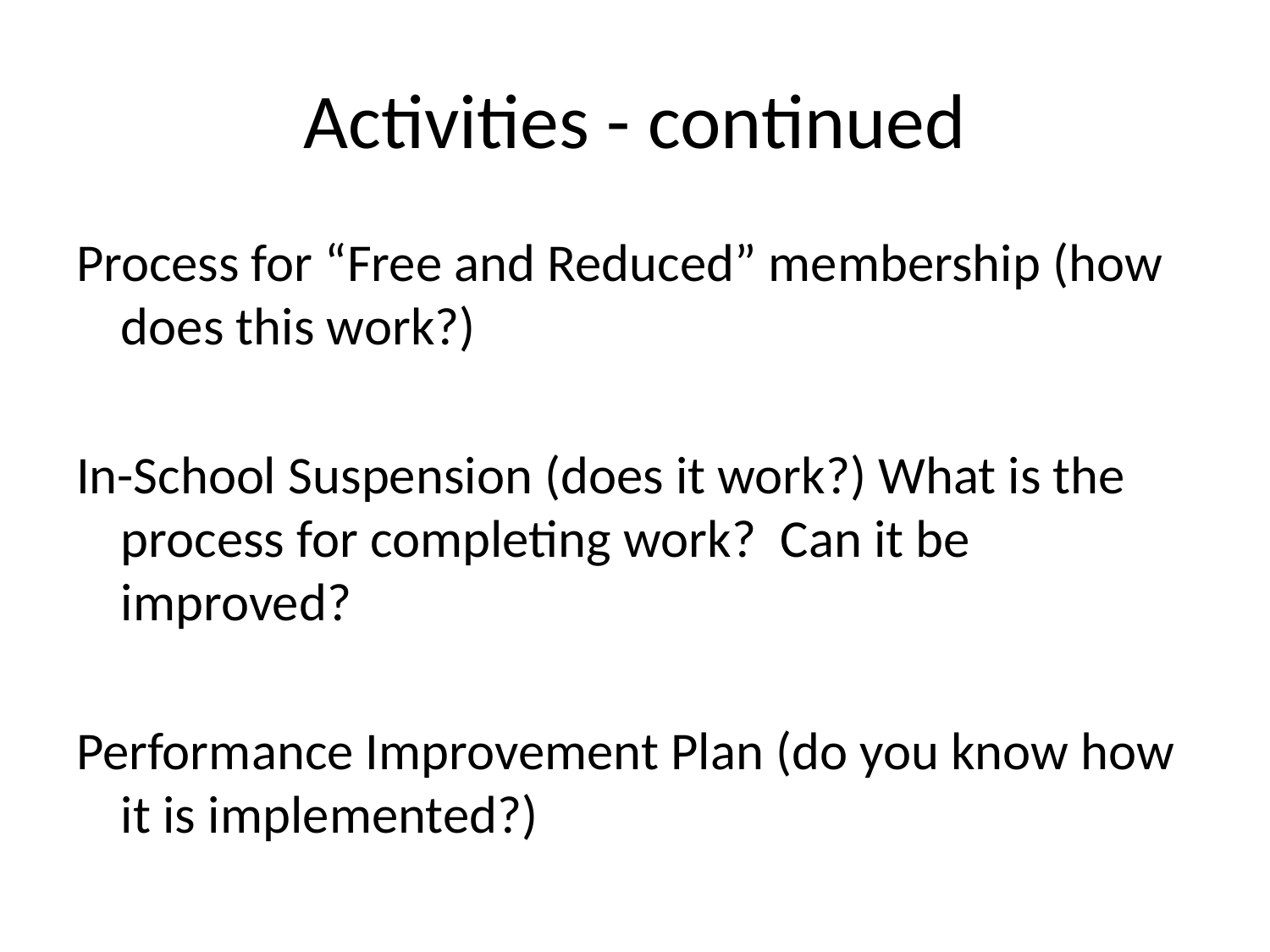

# Activities - continued
Process for “Free and Reduced” membership (how does this work?)

In-School Suspension (does it work?) What is the process for completing work?  Can it be improved?

Performance Improvement Plan (do you know how it is implemented?)